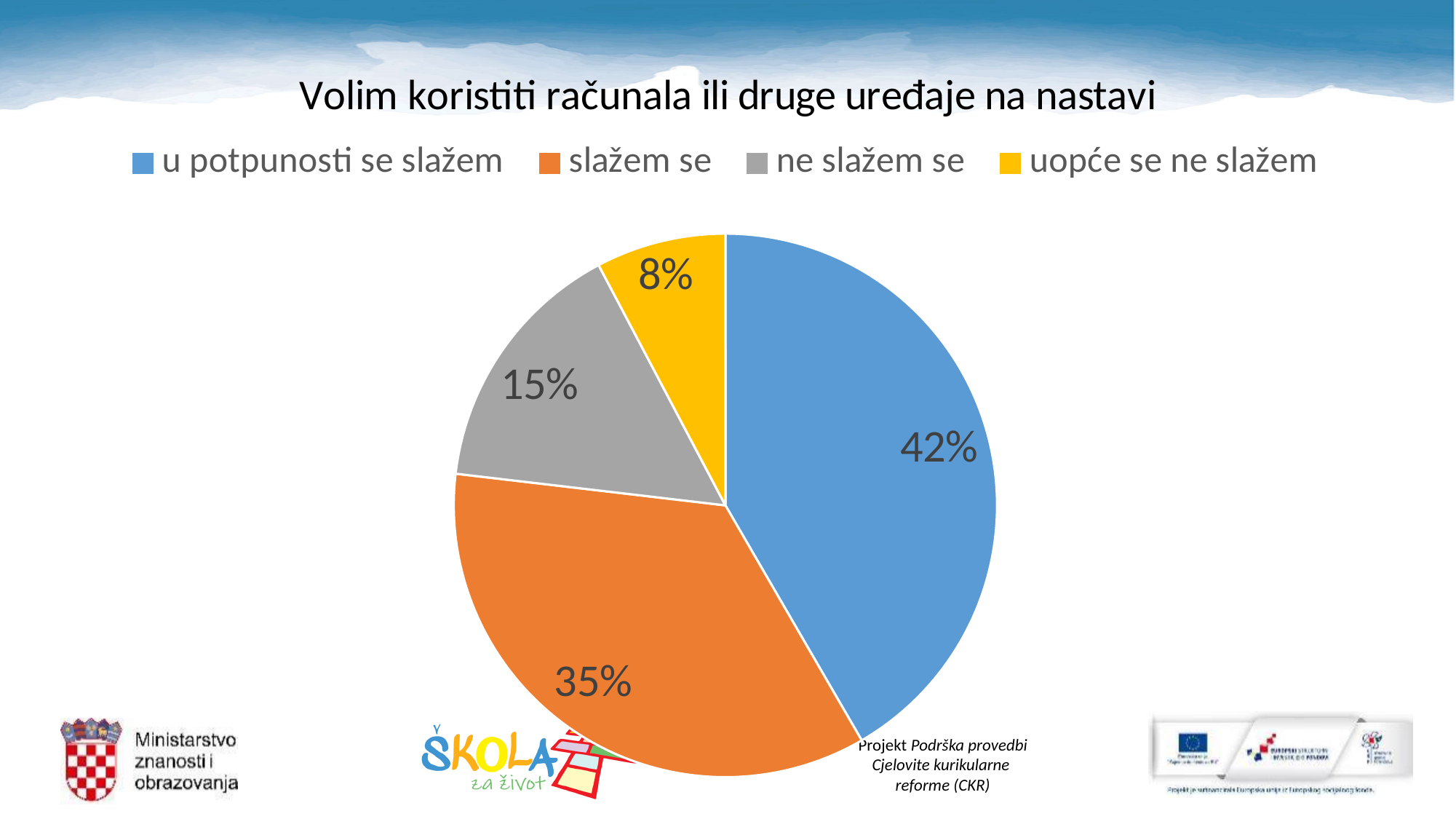

### Chart:

| Category | Volim koristiti računala ili druge uređaje na nastavi |
|---|---|
| u potpunosti se slažem | 1653.0 |
| slažem se | 1399.0 |
| ne slažem se | 612.0 |
| uopće se ne slažem | 307.0 |